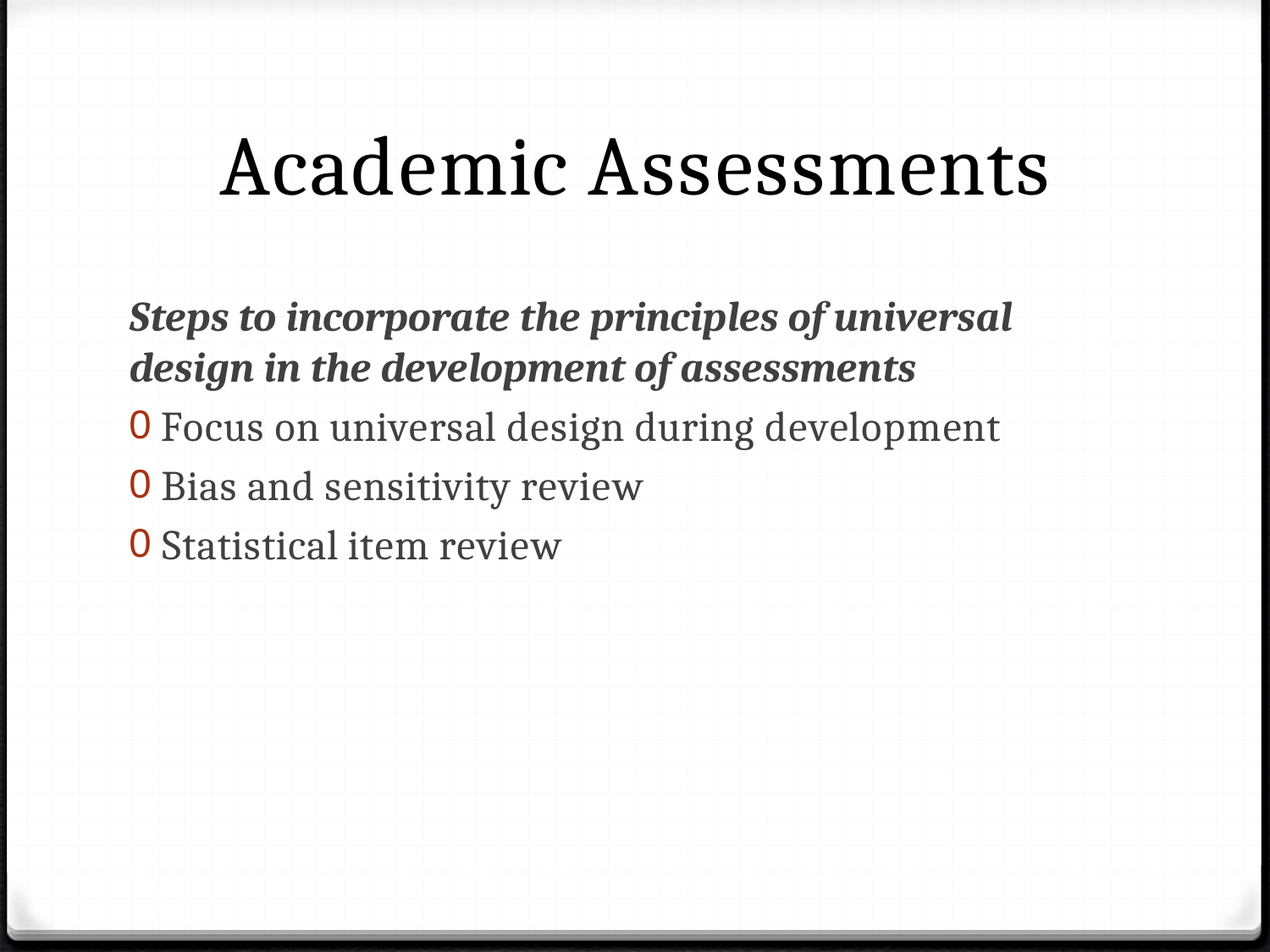

# Academic Assessments
Steps to incorporate the principles of universal design in the development of assessments
Focus on universal design during development
Bias and sensitivity review
Statistical item review